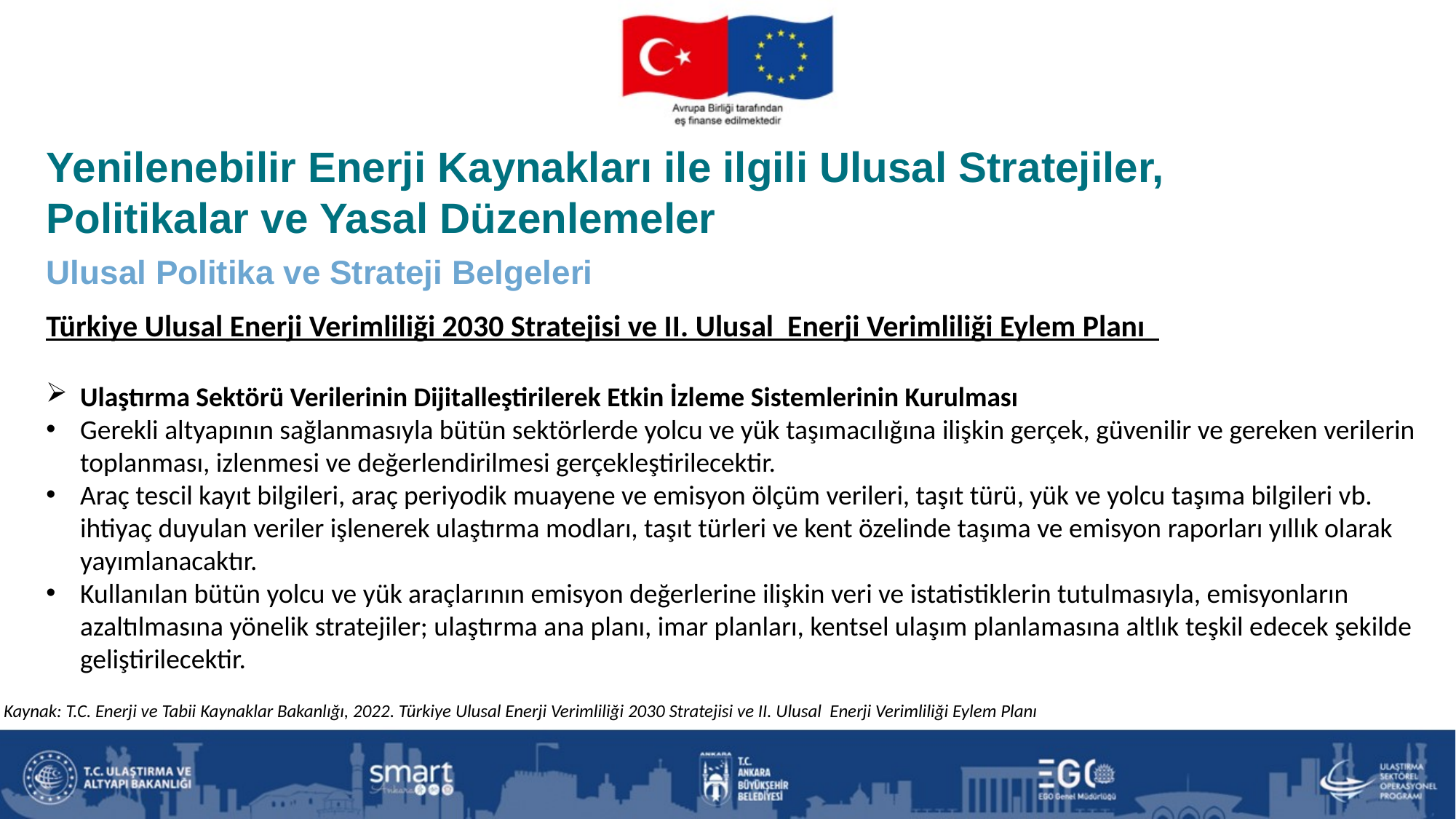

Yenilenebilir Enerji Kaynakları ile ilgili Ulusal Stratejiler, Politikalar ve Yasal Düzenlemeler
Ulusal Politika ve Strateji Belgeleri

Türkiye Ulusal Enerji Verimliliği 2030 Stratejisi ve II. Ulusal  Enerji Verimliliği Eylem Planı

Ulaştırma Sektörü Verilerinin Dijitalleştirilerek Etkin İzleme Sistemlerinin Kurulması
Gerekli altyapının sağlanmasıyla bütün sektörlerde yolcu ve yük taşımacılığına ilişkin gerçek, güvenilir ve gereken verilerin toplanması, izlenmesi ve değerlendirilmesi gerçekleştirilecektir.
Araç tescil kayıt bilgileri, araç periyodik muayene ve emisyon ölçüm verileri, taşıt türü, yük ve yolcu taşıma bilgileri vb. ihtiyaç duyulan veriler işlenerek ulaştırma modları, taşıt türleri ve kent özelinde taşıma ve emisyon raporları yıllık olarak yayımlanacaktır.
Kullanılan bütün yolcu ve yük araçlarının emisyon değerlerine ilişkin veri ve istatistiklerin tutulmasıyla, emisyonların azaltılmasına yönelik stratejiler; ulaştırma ana planı, imar planları, kentsel ulaşım planlamasına altlık teşkil edecek şekilde geliştirilecektir.
Kaynak: T.C. Enerji ve Tabii Kaynaklar Bakanlığı, 2022. Türkiye Ulusal Enerji Verimliliği 2030 Stratejisi ve II. Ulusal  Enerji Verimliliği Eylem Planı